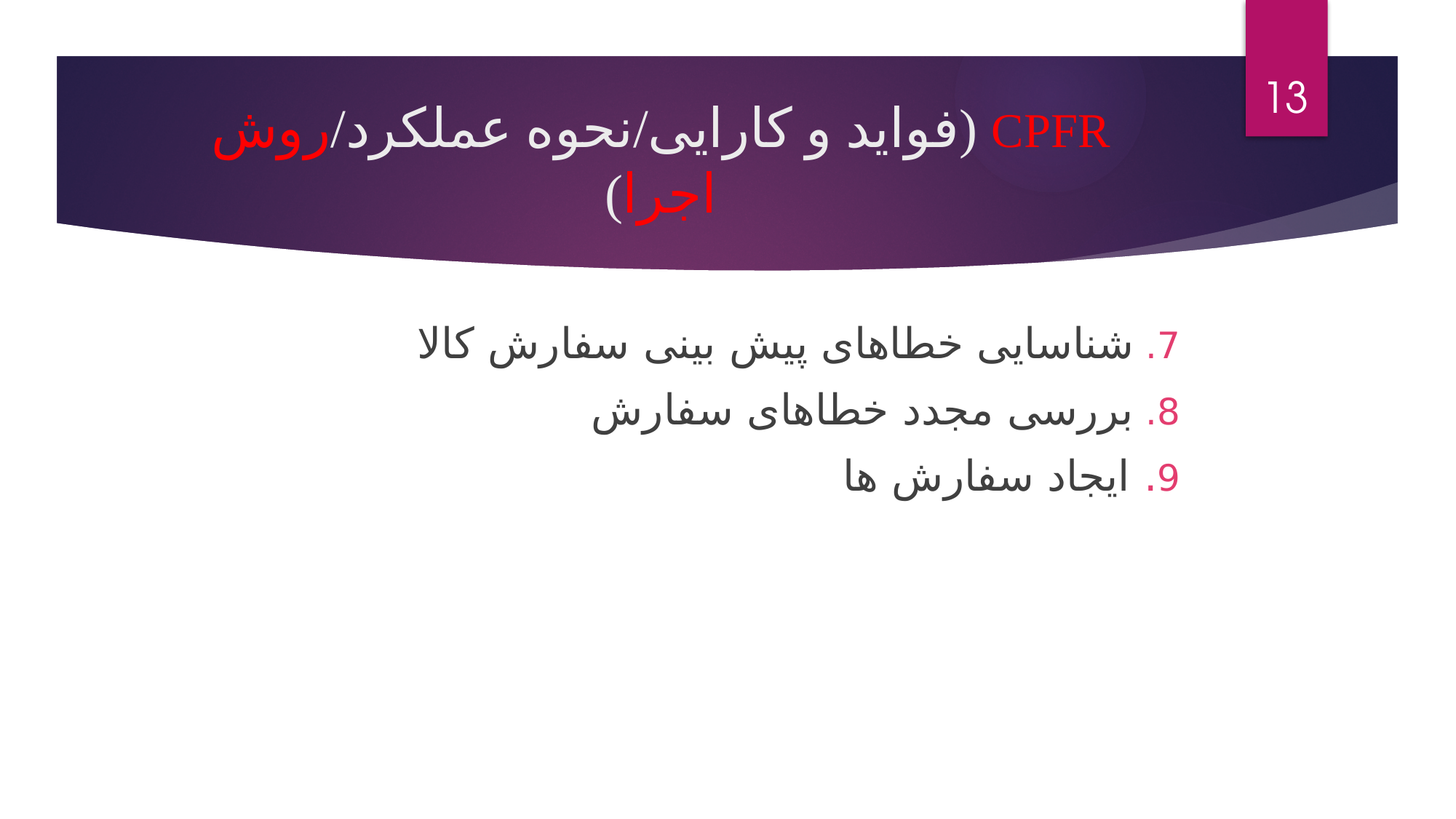

13
# CPFR (فواید و کارایی/نحوه عملکرد/روش اجرا)
7. شناسایی خطاهای پیش بینی سفارش کالا
8. بررسی مجدد خطاهای سفارش
9. ایجاد سفارش ها